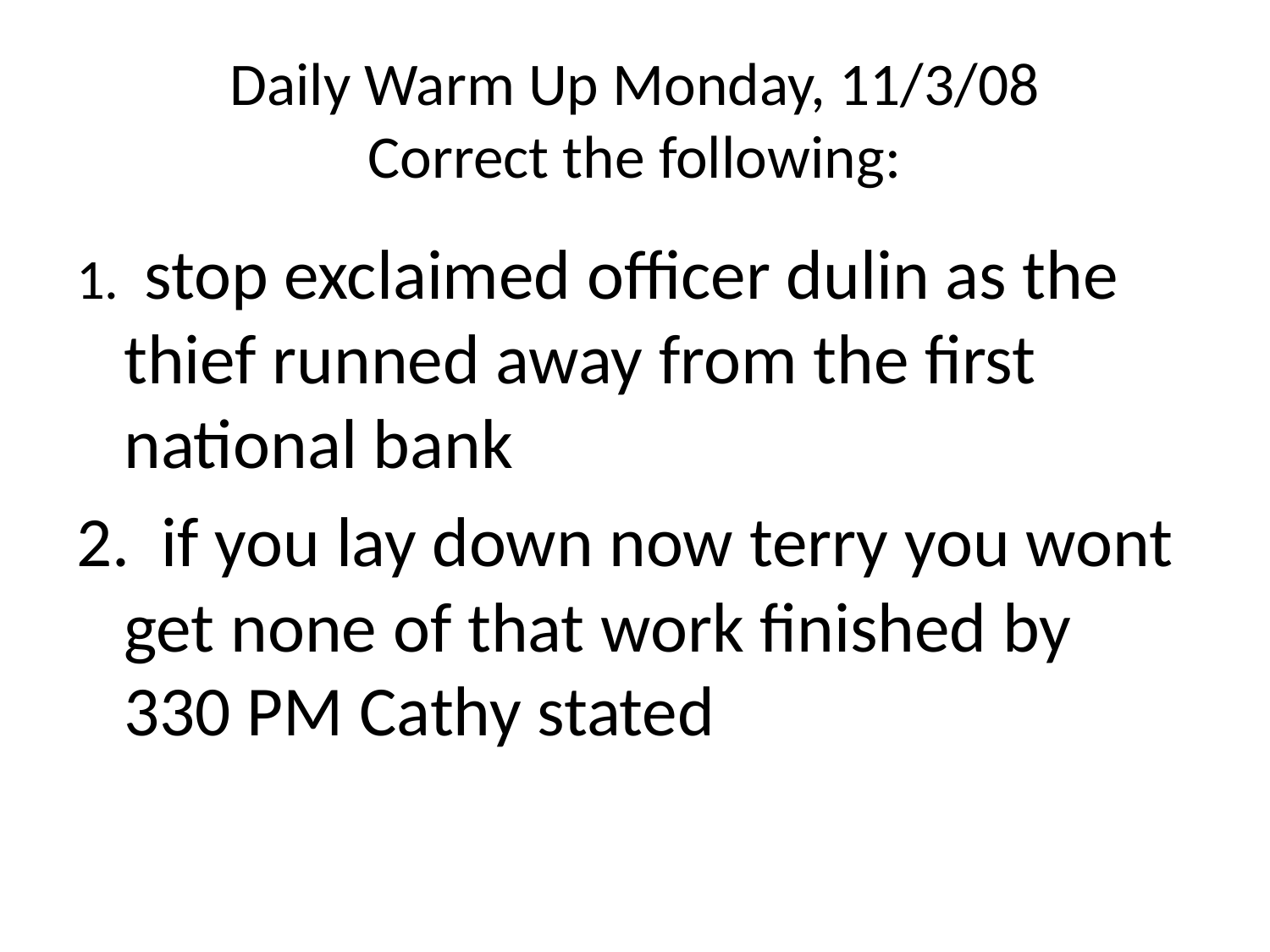

# Daily Warm Up Monday, 11/3/08 Correct the following:
1.  stop exclaimed officer dulin as the thief runned away from the first national bank
2.  if you lay down now terry you wont get none of that work finished by 330 PM Cathy stated